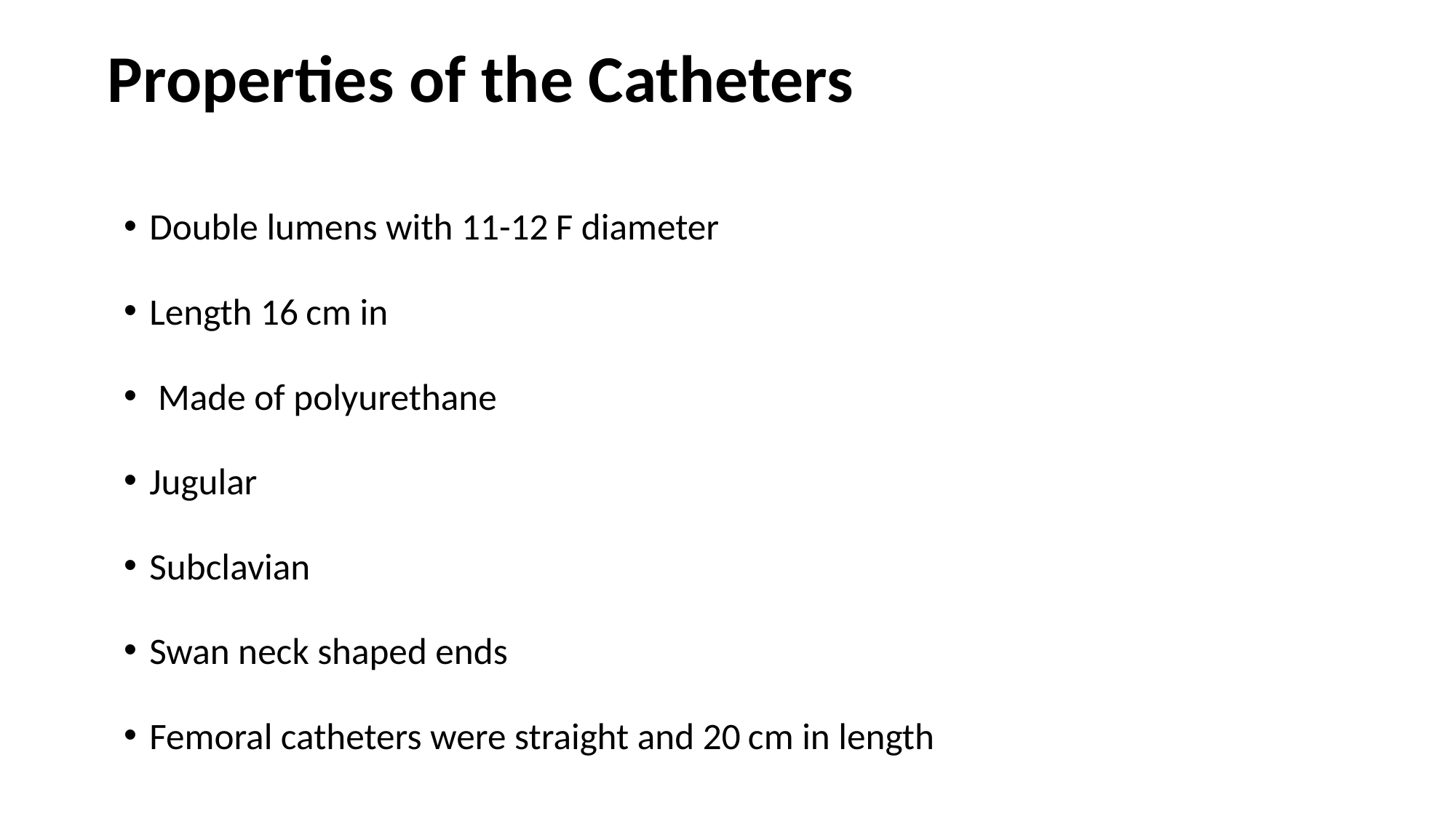

# Properties of the Catheters
Double lumens with 11-12 F diameter
Length 16 cm in
 Made of polyurethane
Jugular
Subclavian
Swan neck shaped ends
Femoral catheters were straight and 20 cm in length